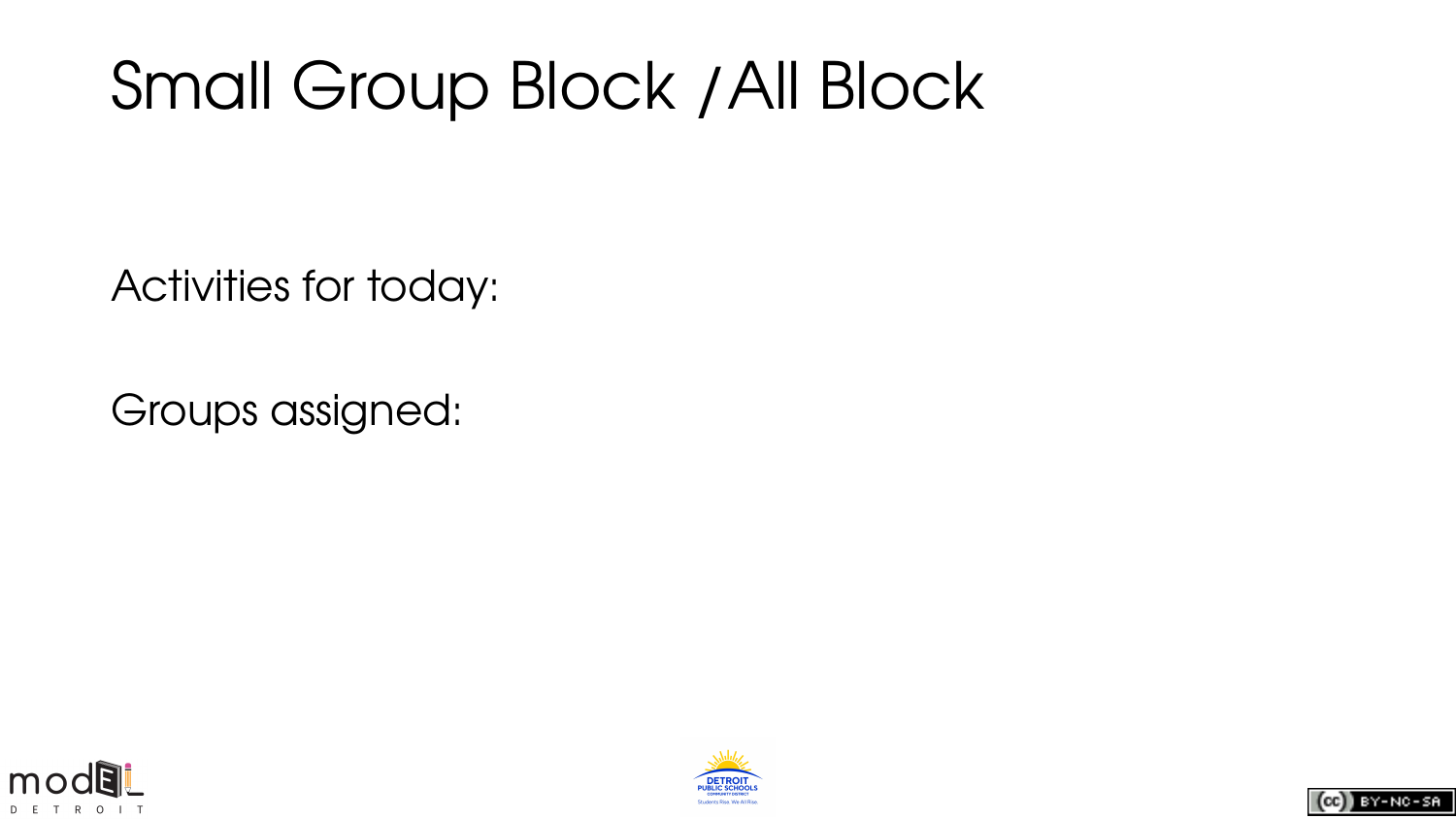

# Small Group Block /All Block

Activities for today:

Groups assigned: